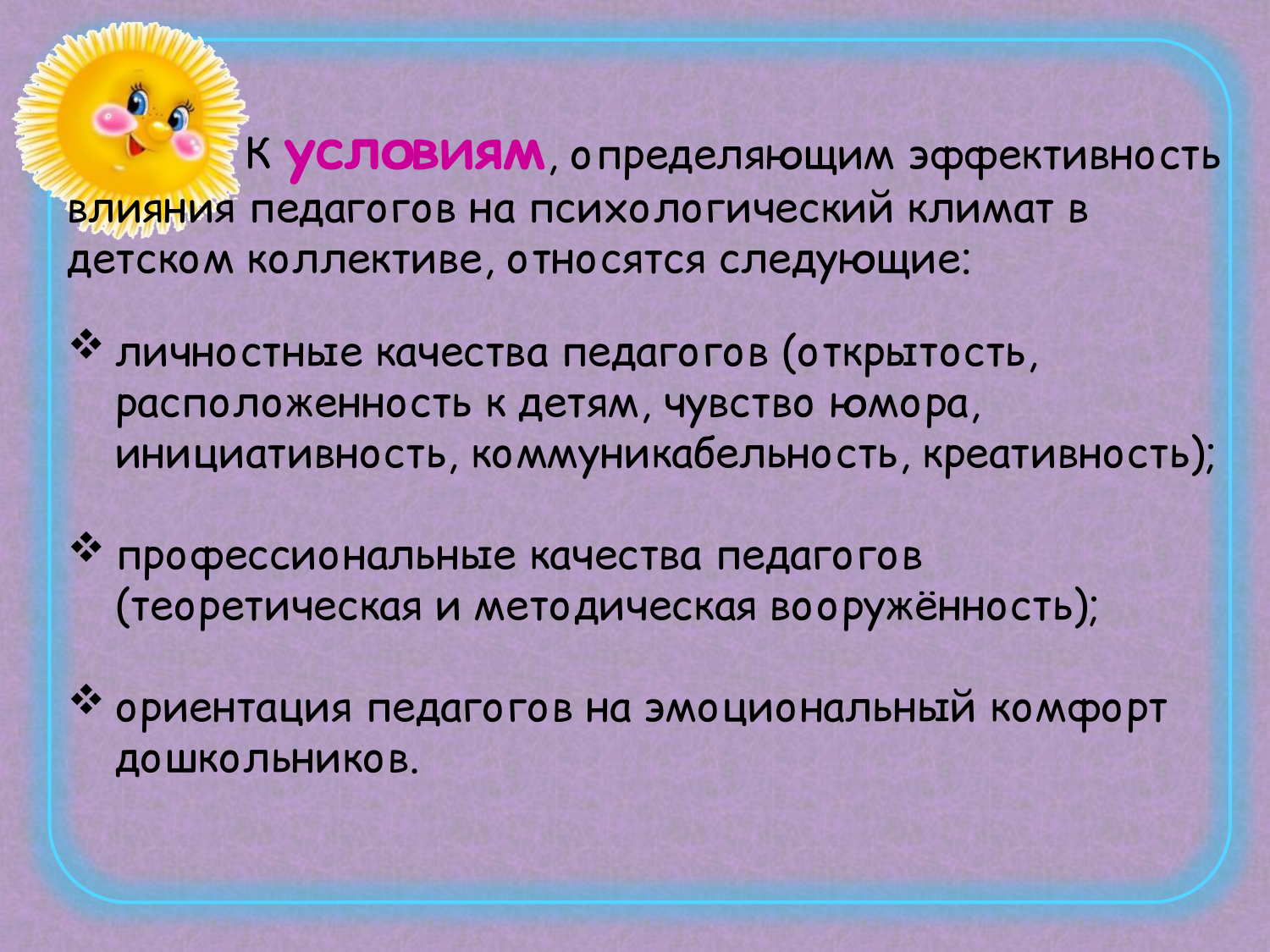

К условиям, определяющим эффективность влияния педагогов на психологический климат в детском коллективе, относятся следующие:

личностные качества педагогов (открытость, расположенность к детям, чувство юмора, инициативность, коммуникабельность, креативность);

профессиональные качества педагогов (теоретическая и методическая вооружённость);

ориентация педагогов на эмоциональный комфорт дошкольников.